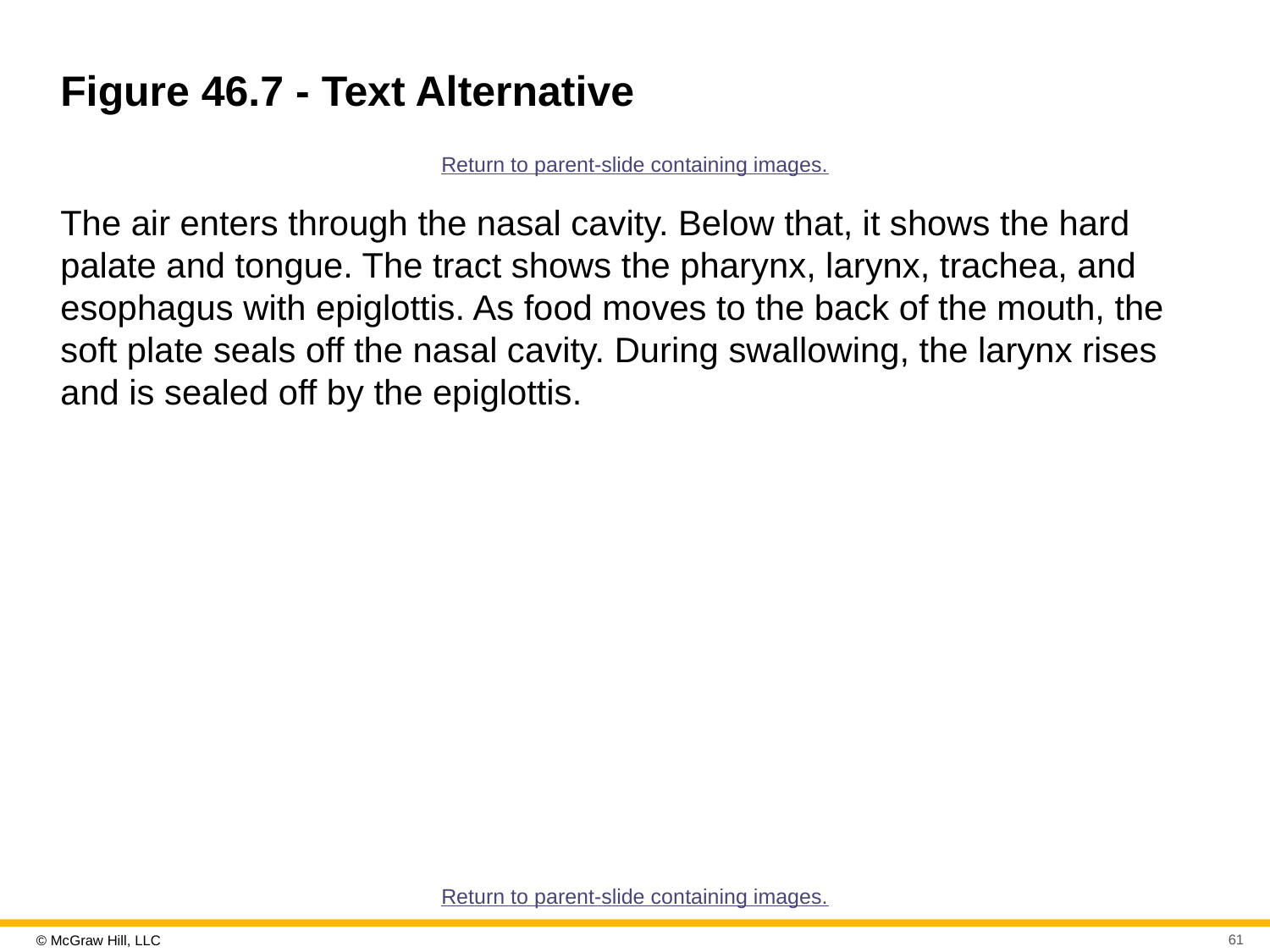

# Figure 46.7 - Text Alternative
Return to parent-slide containing images.
The air enters through the nasal cavity. Below that, it shows the hard palate and tongue. The tract shows the pharynx, larynx, trachea, and esophagus with epiglottis. As food moves to the back of the mouth, the soft plate seals off the nasal cavity. During swallowing, the larynx rises and is sealed off by the epiglottis.
Return to parent-slide containing images.
61